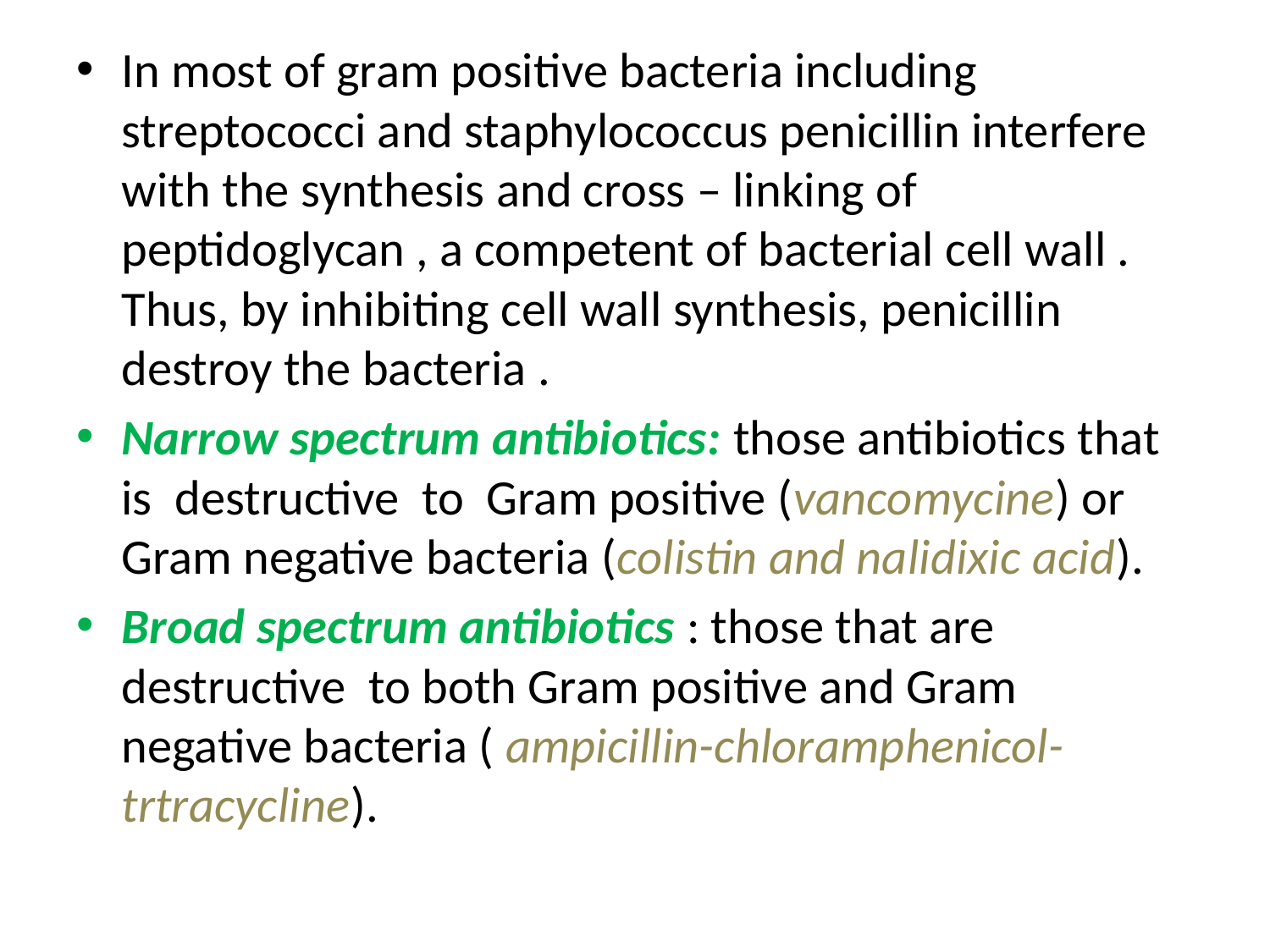

In most of gram positive bacteria including  streptococci and staphylococcus penicillin interfere with the synthesis and cross – linking of peptidoglycan , a competent of bacterial cell wall . Thus, by inhibiting cell wall synthesis, penicillin destroy the bacteria .
Narrow spectrum antibiotics: those antibiotics that is  destructive  to  Gram positive (vancomycine) or Gram negative bacteria (colistin and nalidixic acid).
Broad spectrum antibiotics : those that are destructive  to both Gram positive and Gram negative bacteria ( ampicillin-chloramphenicol-trtracycline).